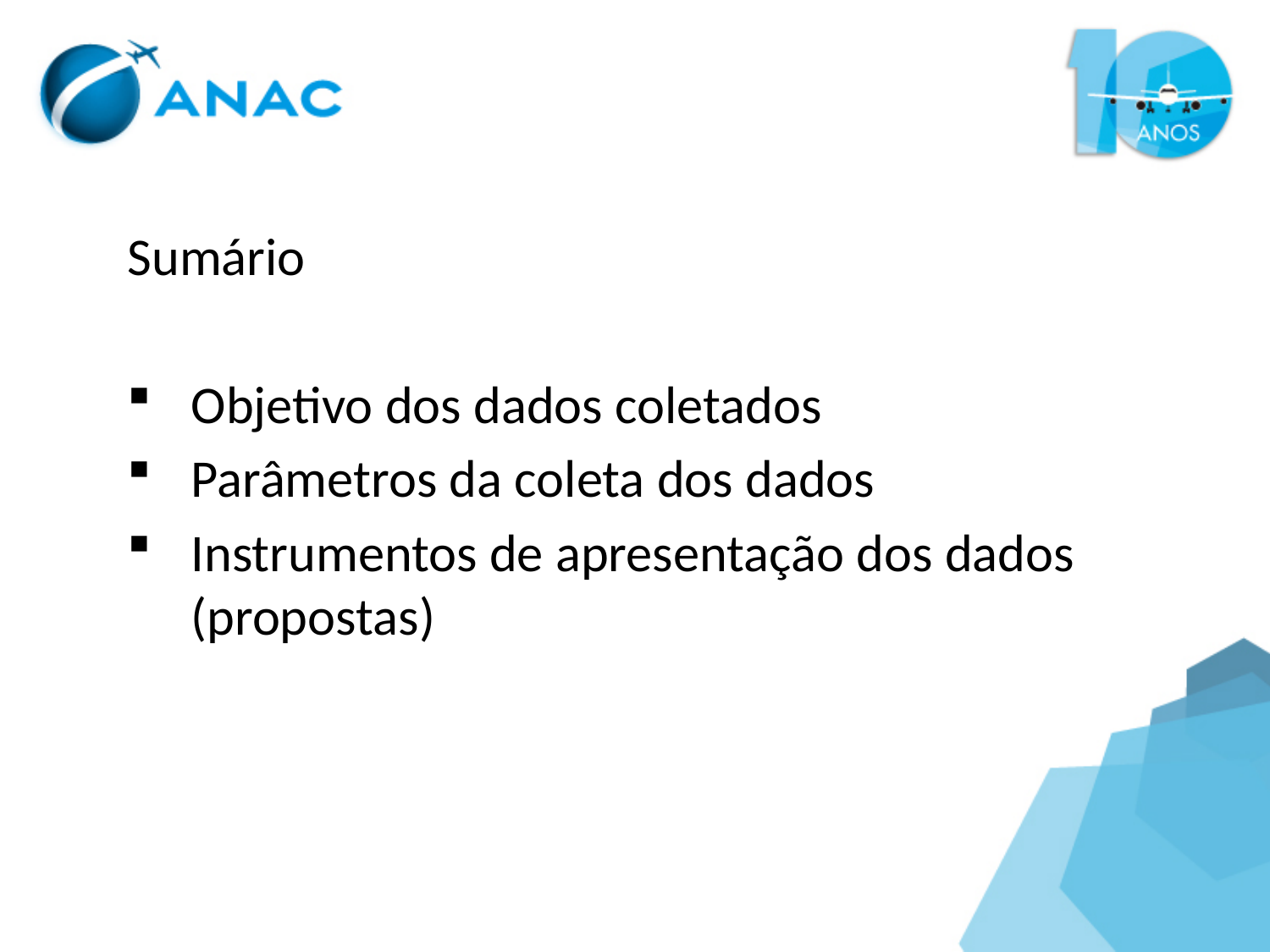

Sumário

Objetivo dos dados coletados
Parâmetros da coleta dos dados
Instrumentos de apresentação dos dados (propostas)